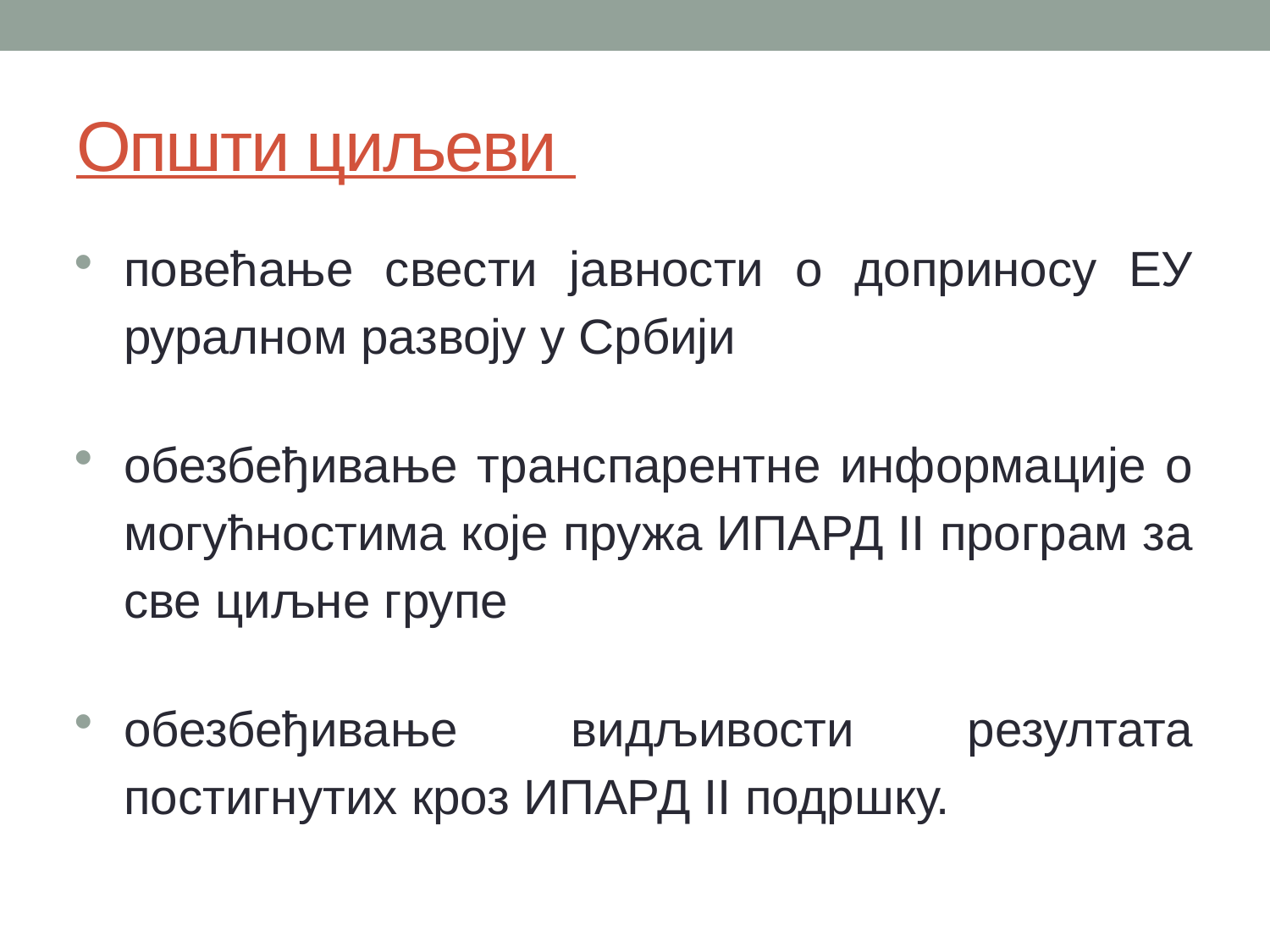

# Општи циљеви
повећање свести јавности о доприносу ЕУ руралном развоју у Србији

обезбеђивање транспарентне информације о могућностима које пружа ИПАРД II програм за све циљне групе

обезбеђивање видљивости резултата постигнутих кроз ИПАРД II подршку.